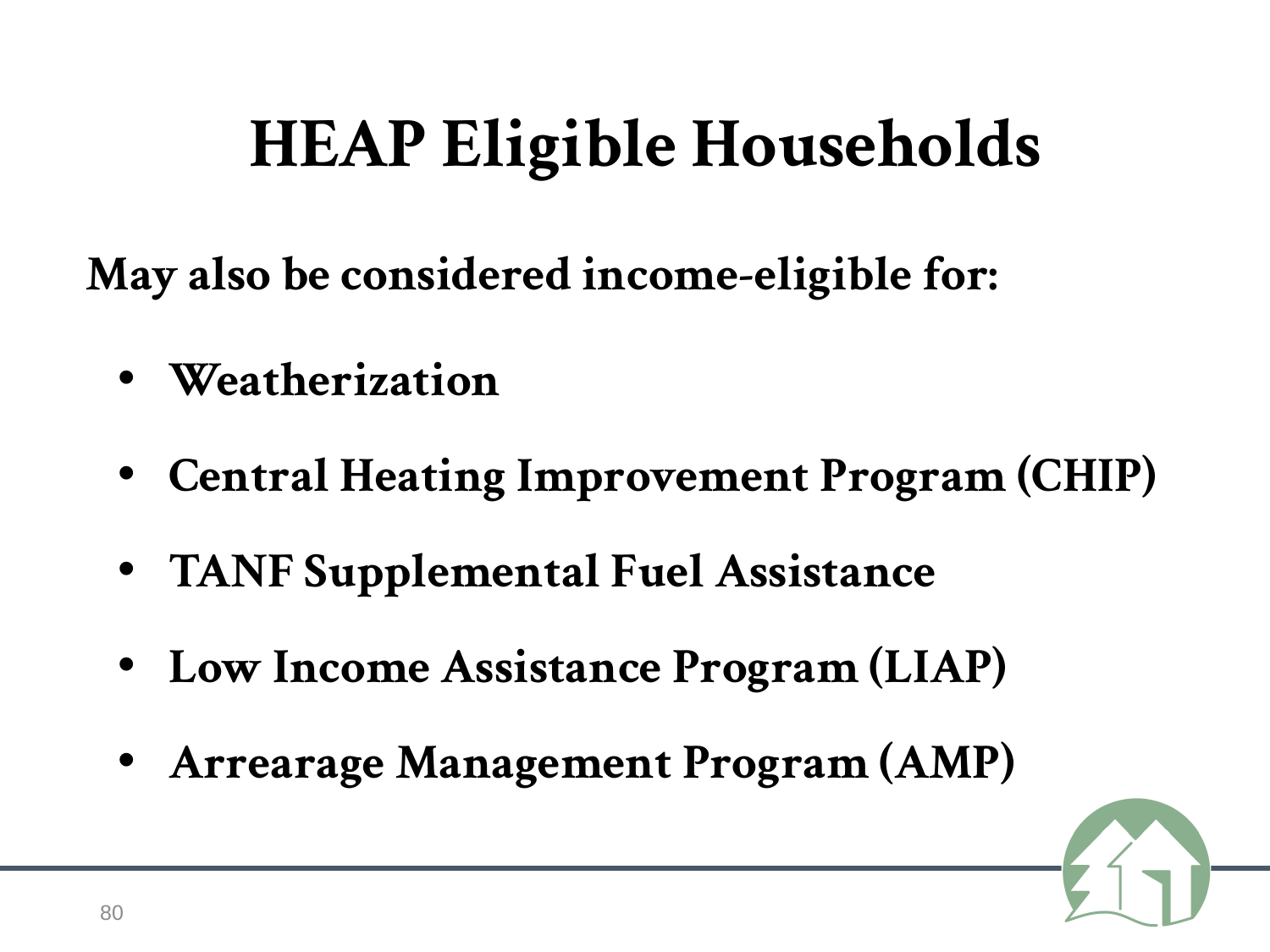

80
HEAP Eligible Households
May also be considered income-eligible for:
Weatherization
Central Heating Improvement Program (CHIP)
TANF Supplemental Fuel Assistance
Low Income Assistance Program (LIAP)
Arrearage Management Program (AMP)